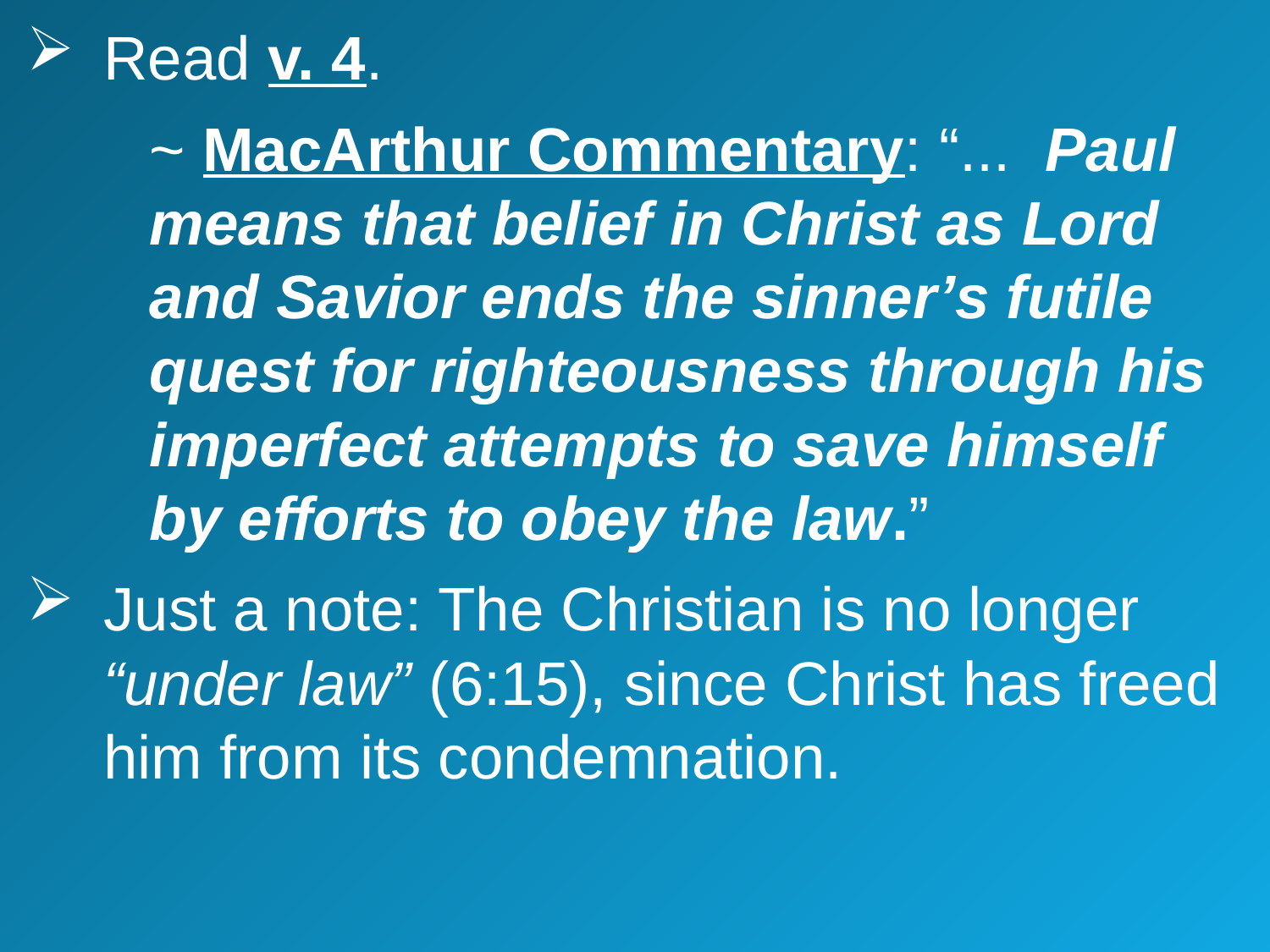

Read v. 4.
		~ MacArthur Commentary: “...  Paul 				means that belief in Christ as Lord 				and Savior ends the sinner’s futile 				quest for righteousness through his 				imperfect attempts to save himself 				by efforts to obey the law.”
Just a note: The Christian is no longer “under law” (6:15), since Christ has freed him from its condemnation.